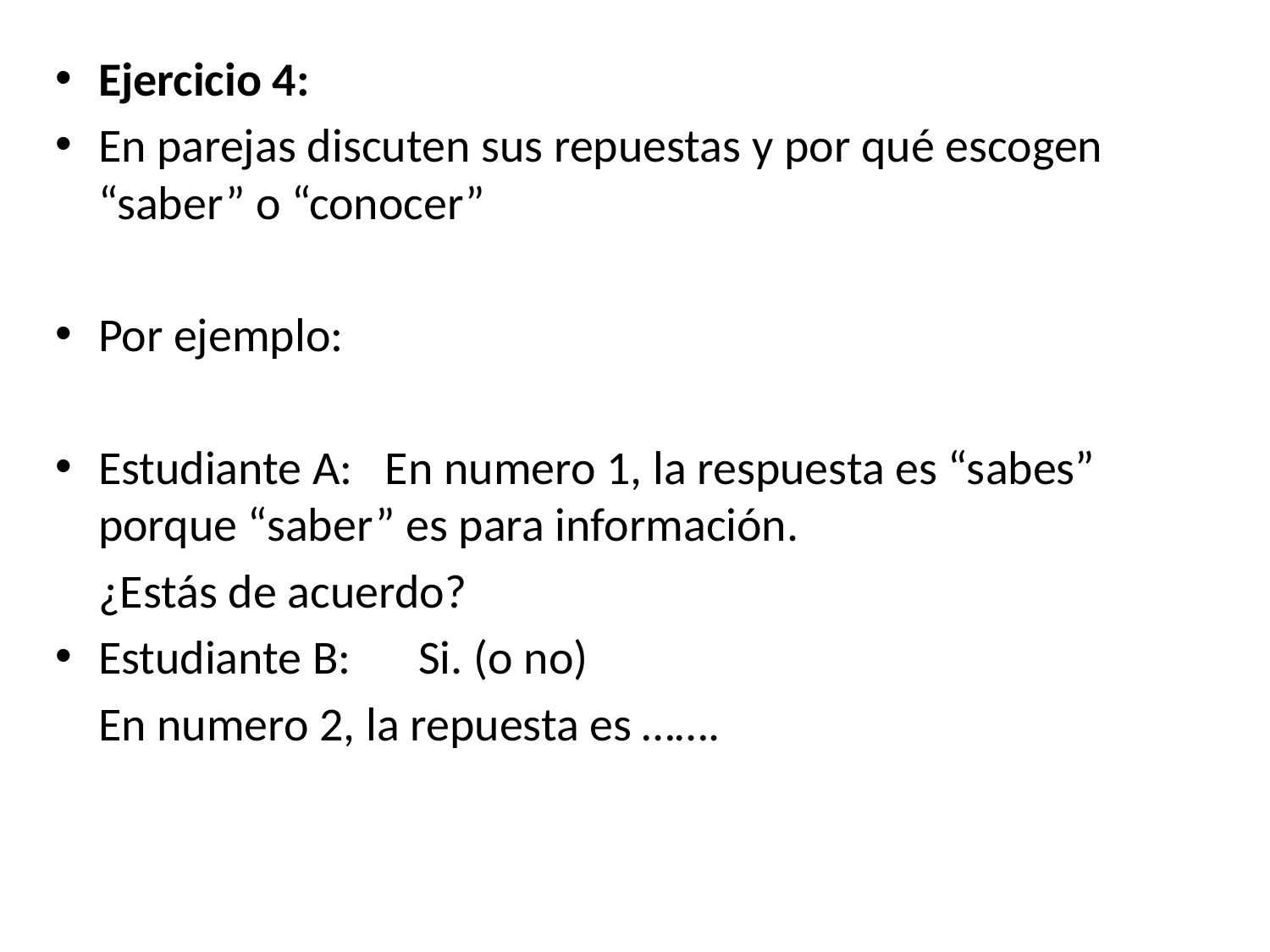

Ejercicio 4:
En parejas discuten sus repuestas y por qué escogen “saber” o “conocer”

Por ejemplo:

Estudiante A:   En numero 1, la respuesta es “sabes” porque “saber” es para información.
	¿Estás de acuerdo?
Estudiante B: 	Si. (o no)
				En numero 2, la repuesta es …….